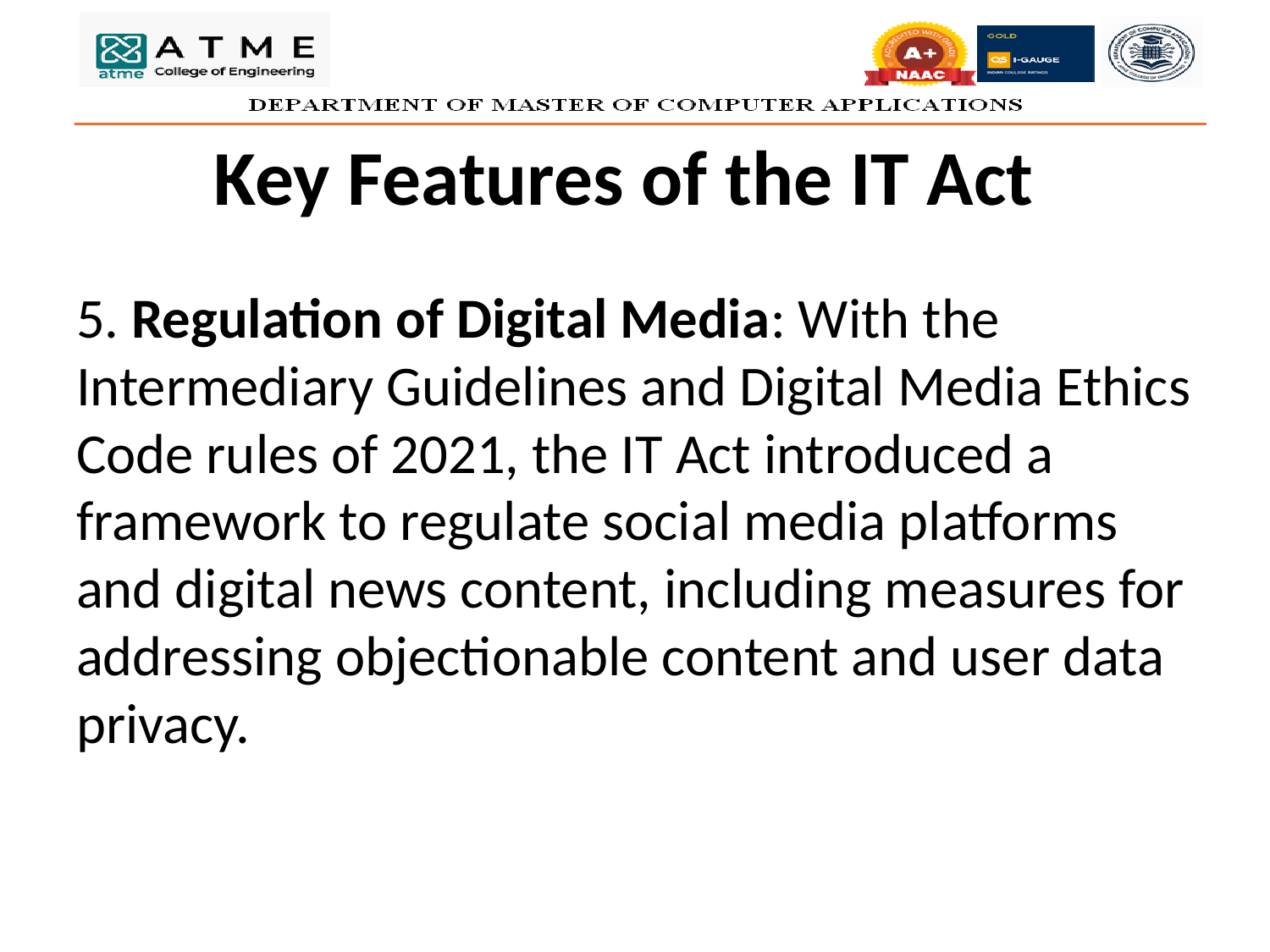

# Key Features of the IT Act
5. Regulation of Digital Media: With the Intermediary Guidelines and Digital Media Ethics Code rules of 2021, the IT Act introduced a framework to regulate social media platforms and digital news content, including measures for addressing objectionable content and user data privacy.